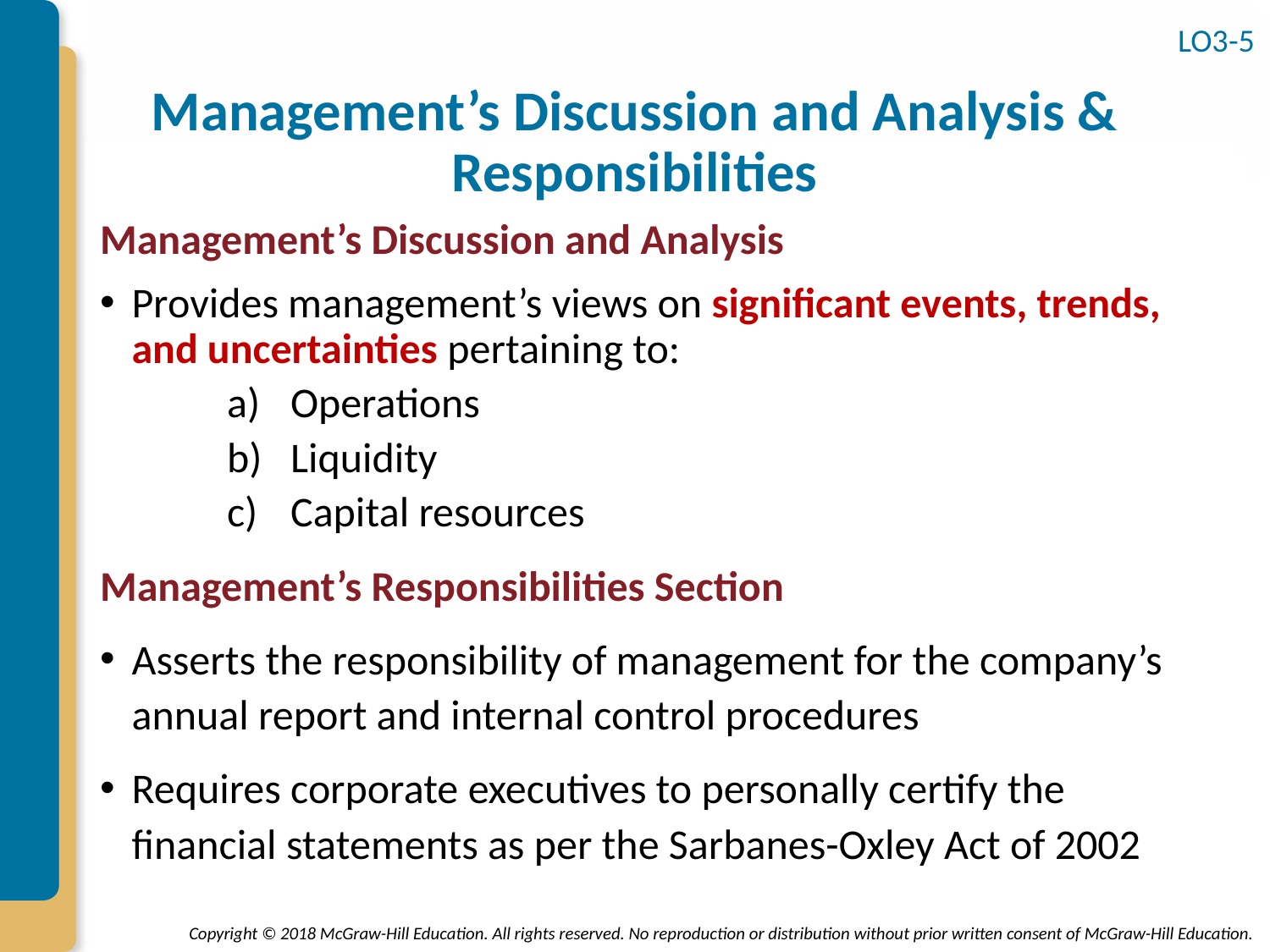

LO3-5
# Management’s Discussion and Analysis & Responsibilities
Management’s Discussion and Analysis
Provides management’s views on significant events, trends, and uncertainties pertaining to:
Operations
Liquidity
Capital resources
Management’s Responsibilities Section
Asserts the responsibility of management for the company’s annual report and internal control procedures
Requires corporate executives to personally certify the financial statements as per the Sarbanes-Oxley Act of 2002